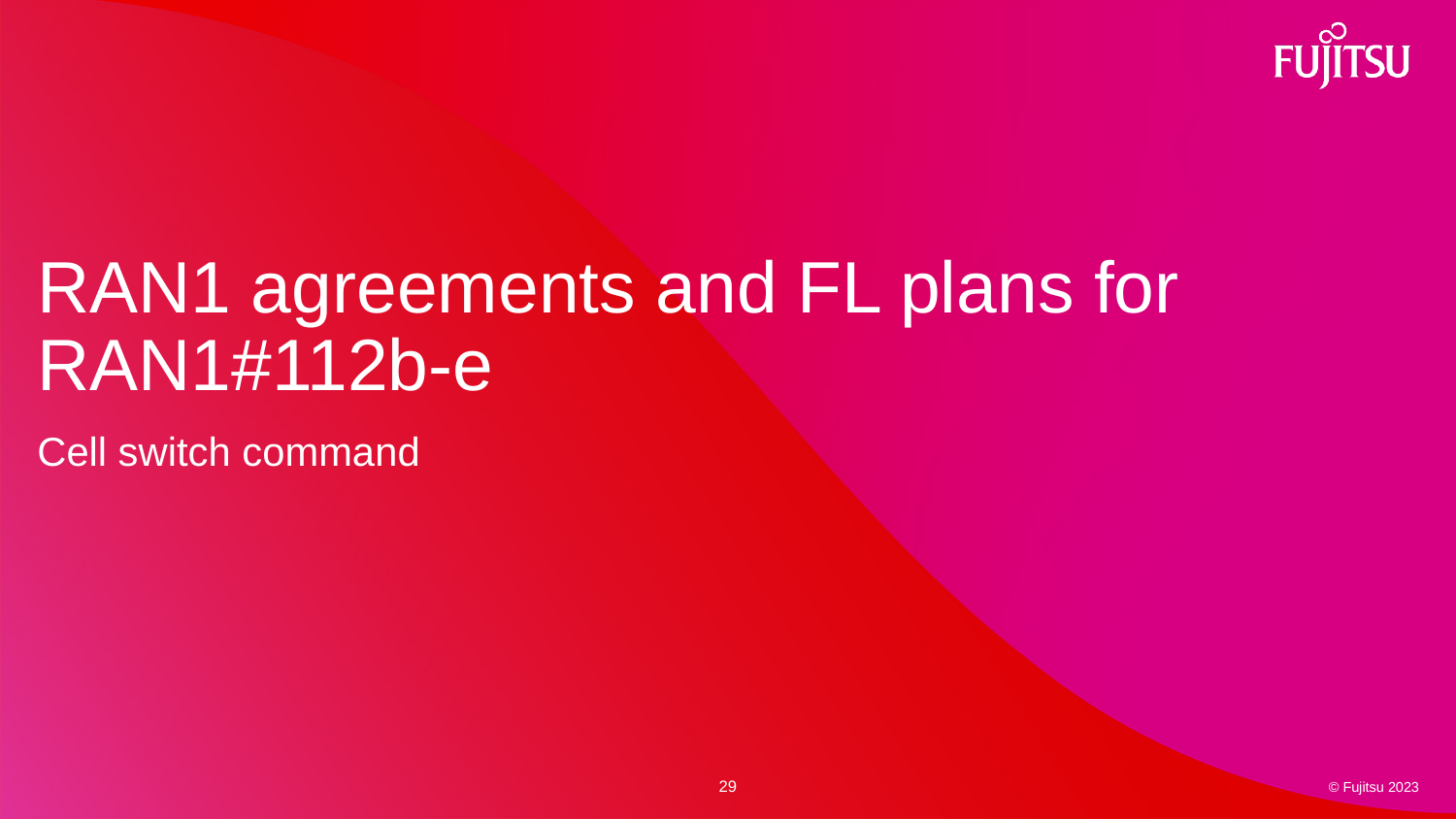

# RAN1 agreements and FL plans for RAN1#112b-e
Cell switch command
29
© Fujitsu 2023